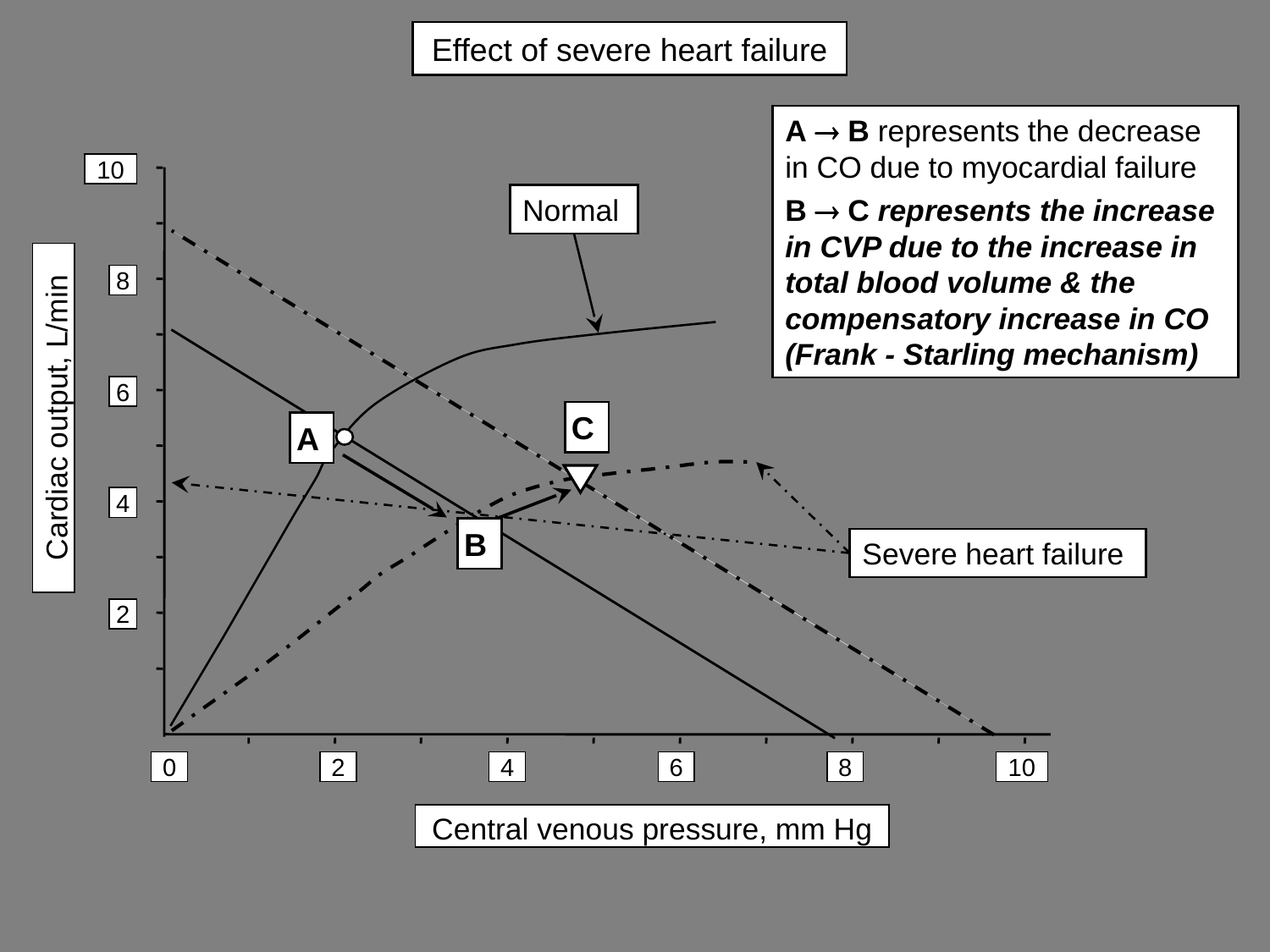

# Effect of severe heart failure
A → B represents the decrease in CO due to myocardial failure
B → C represents the increase in CVP due to the increase in total blood volume & the compensatory increase in CO (Frank - Starling mechanism)
10

Normal

8

6

Cardiac output, L/min
C
A

4

B

2

0
2
4
6
8
10
Central venous pressure, mm Hg
Severe heart failure